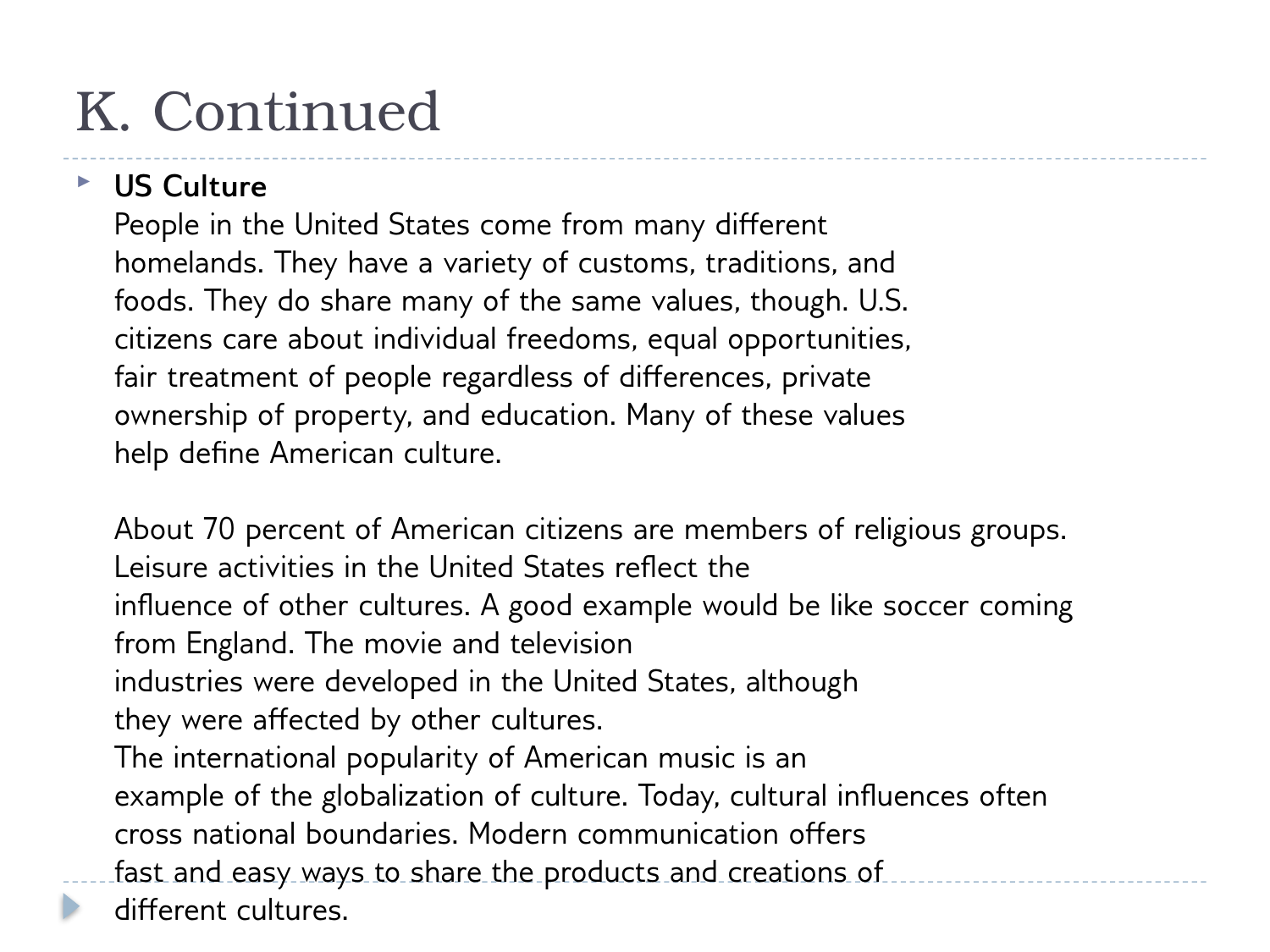

# K. Continued
US Culture
People in the United States come from many different
homelands. They have a variety of customs, traditions, and
foods. They do share many of the same values, though. U.S.
citizens care about individual freedoms, equal opportunities,
fair treatment of people regardless of differences, private
ownership of property, and education. Many of these values
help define American culture.
About 70 percent of American citizens are members of religious groups.
Leisure activities in the United States reflect the
influence of other cultures. A good example would be like soccer coming
from England. The movie and television
industries were developed in the United States, although
they were affected by other cultures.
The international popularity of American music is an
example of the globalization of culture. Today, cultural influences often
cross national boundaries. Modern communication offers
fast and easy ways to share the products and creations of
different cultures.